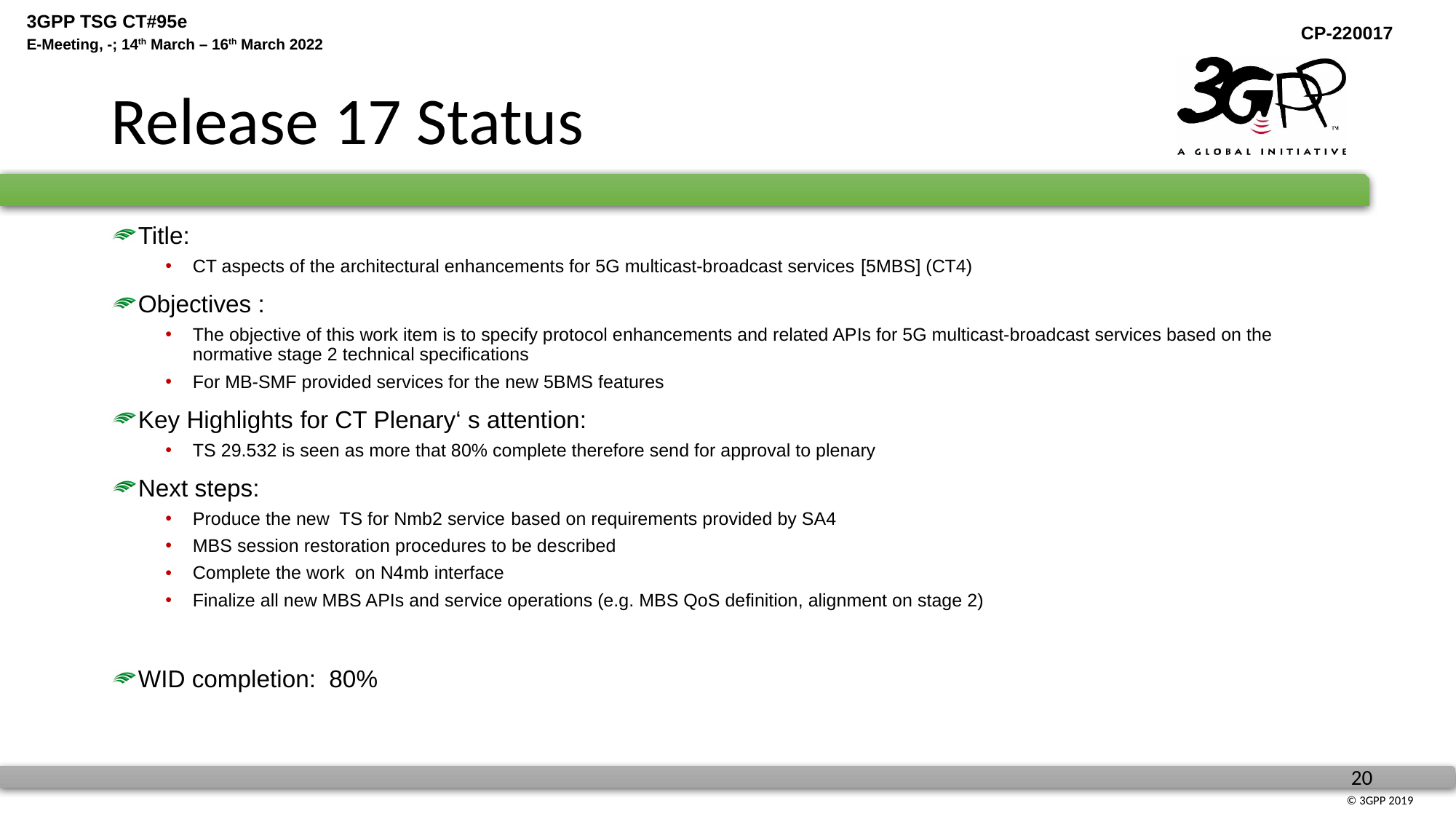

# Release 17 Status
Title:
CT aspects of the architectural enhancements for 5G multicast-broadcast services [5MBS] (CT4)
Objectives :
The objective of this work item is to specify protocol enhancements and related APIs for 5G multicast-broadcast services based on the normative stage 2 technical specifications
For MB-SMF provided services for the new 5BMS features
Key Highlights for CT Plenary‘ s attention:
TS 29.532 is seen as more that 80% complete therefore send for approval to plenary
Next steps:
Produce the new  TS for Nmb2 service based on requirements provided by SA4
MBS session restoration procedures to be described
Complete the work  on N4mb interface
Finalize all new MBS APIs and service operations (e.g. MBS QoS definition, alignment on stage 2)

WID completion:  80%